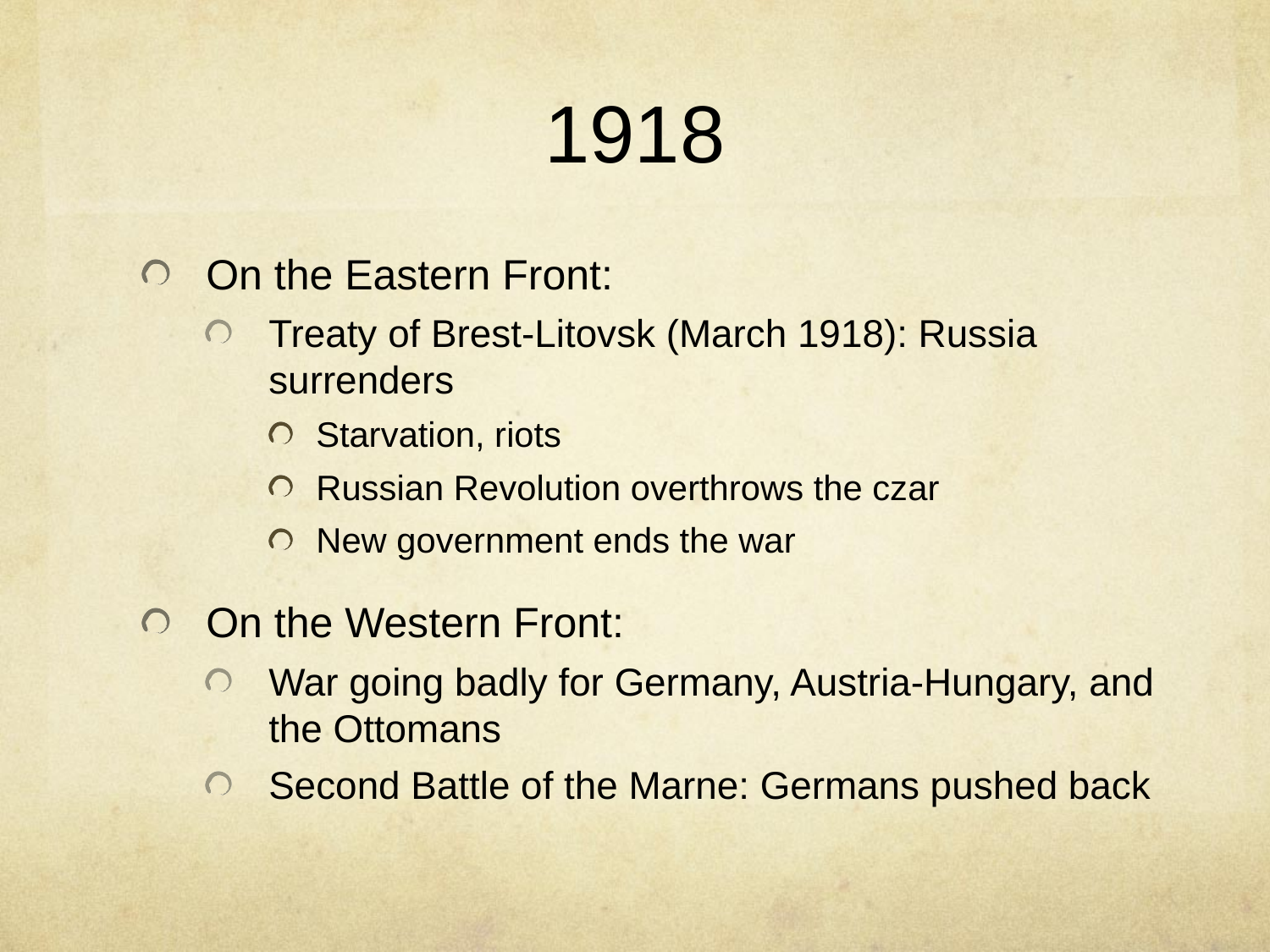

# 1918
On the Eastern Front:
Treaty of Brest-Litovsk (March 1918): Russia surrenders
Starvation, riots
Russian Revolution overthrows the czar
New government ends the war
On the Western Front:
War going badly for Germany, Austria-Hungary, and the Ottomans
Second Battle of the Marne: Germans pushed back